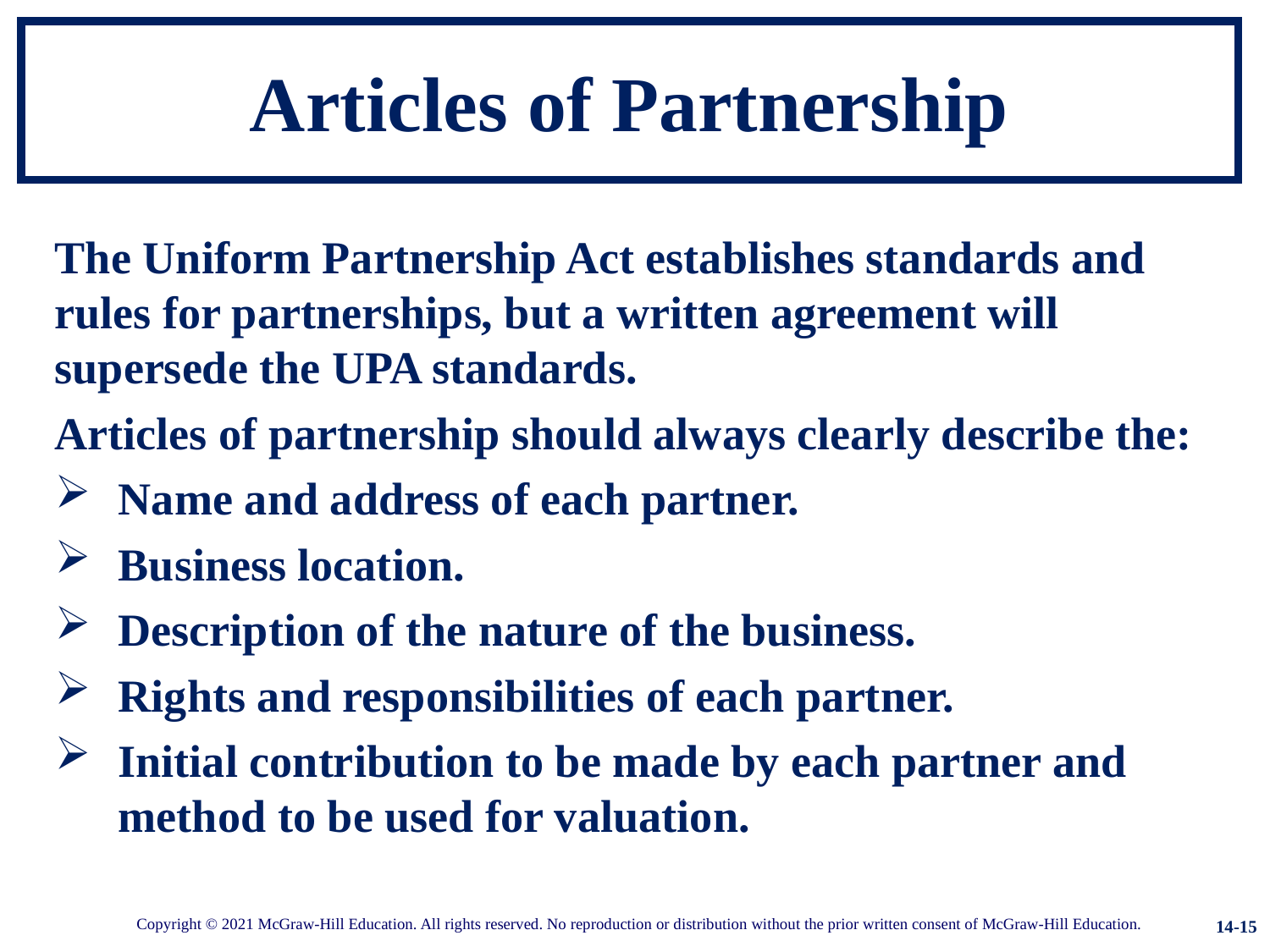

# Articles of Partnership
The Uniform Partnership Act establishes standards and rules for partnerships, but a written agreement will supersede the UPA standards.
Articles of partnership should always clearly describe the:
Name and address of each partner.
Business location.
Description of the nature of the business.
Rights and responsibilities of each partner.
Initial contribution to be made by each partner and method to be used for valuation.
14-15
Copyright © 2021 McGraw-Hill Education. All rights reserved. No reproduction or distribution without the prior written consent of McGraw-Hill Education.